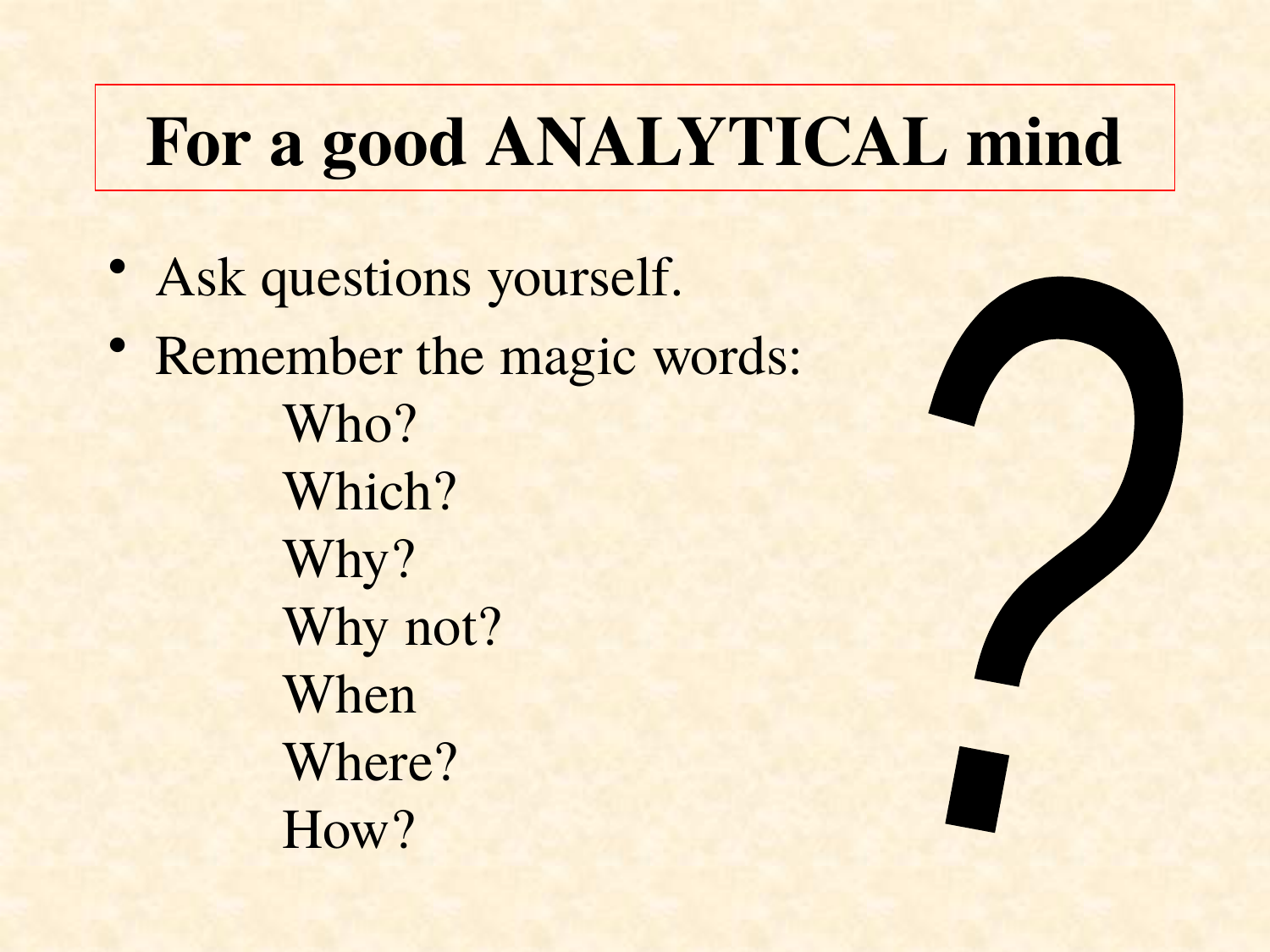

# For a good ANALYTICAL mind
Ask questions yourself.
Remember the magic words:
	Who?
	Which?
	Why?
	Why not?
	When
	Where?
	How?
?